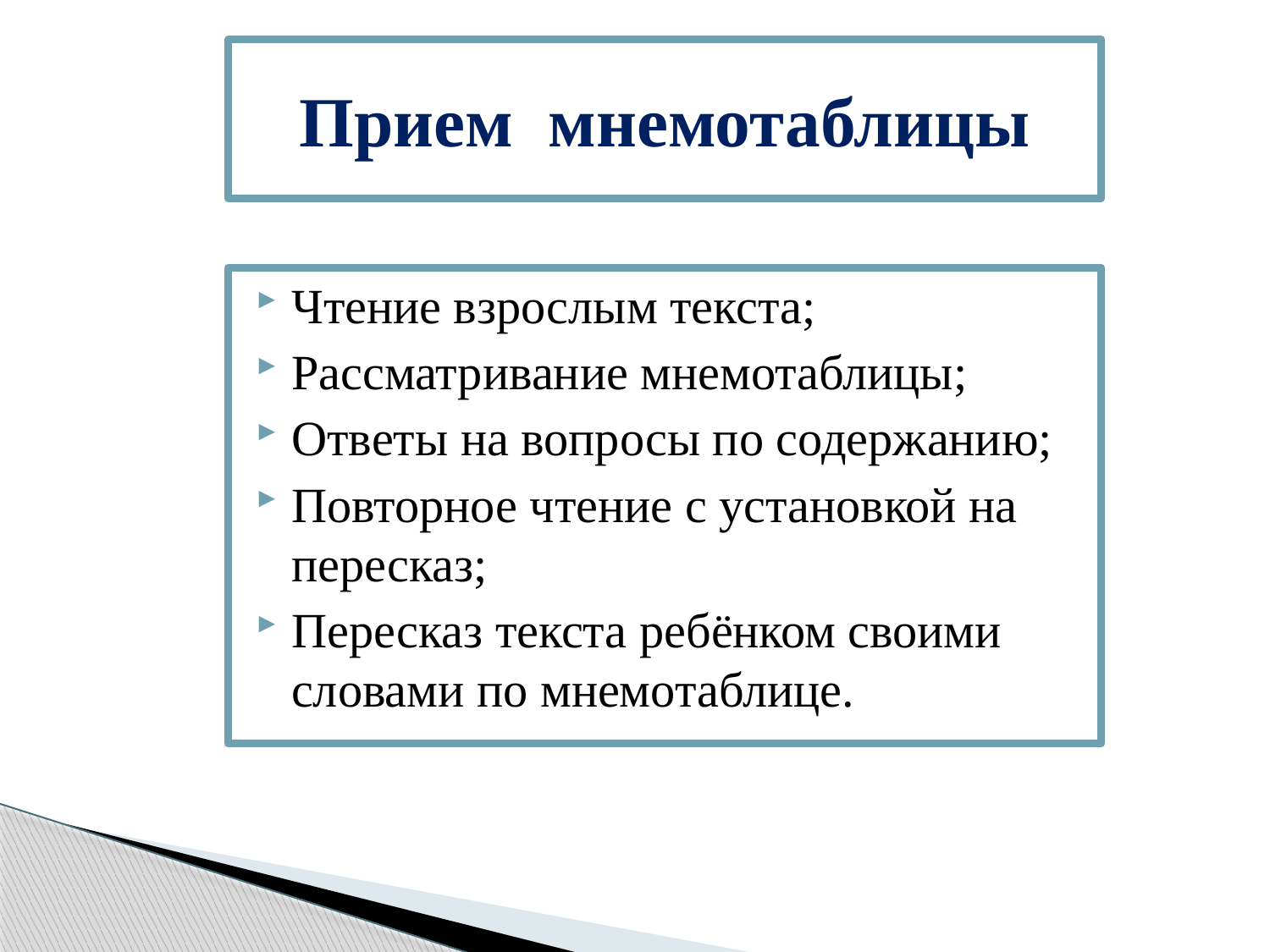

# Прием  мнемотаблицы
Чтение взрослым текста;
Рассматривание мнемотаблицы;
Ответы на вопросы по содержанию;
Повторное чтение с установкой на пересказ;
Пересказ текста ребёнком своими словами по мнемотаблице.